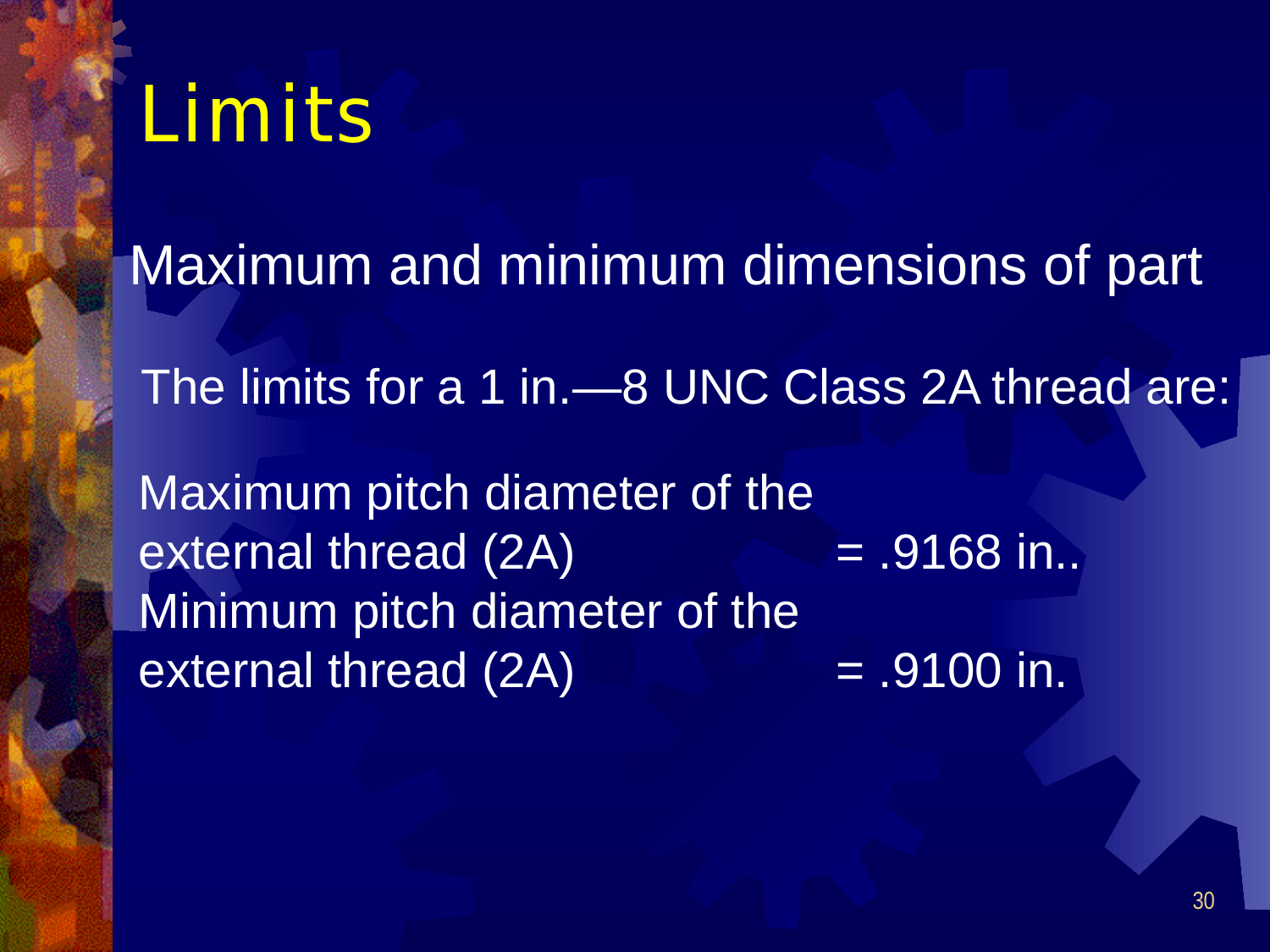

# Limits
Maximum and minimum dimensions of part
The limits for a 1 in.—8 UNC Class 2A thread are:
Maximum pitch diameter of the
external thread (2A)                   = .9168 in..
Minimum pitch diameter of the
external thread (2A)                   = .9100 in.
30